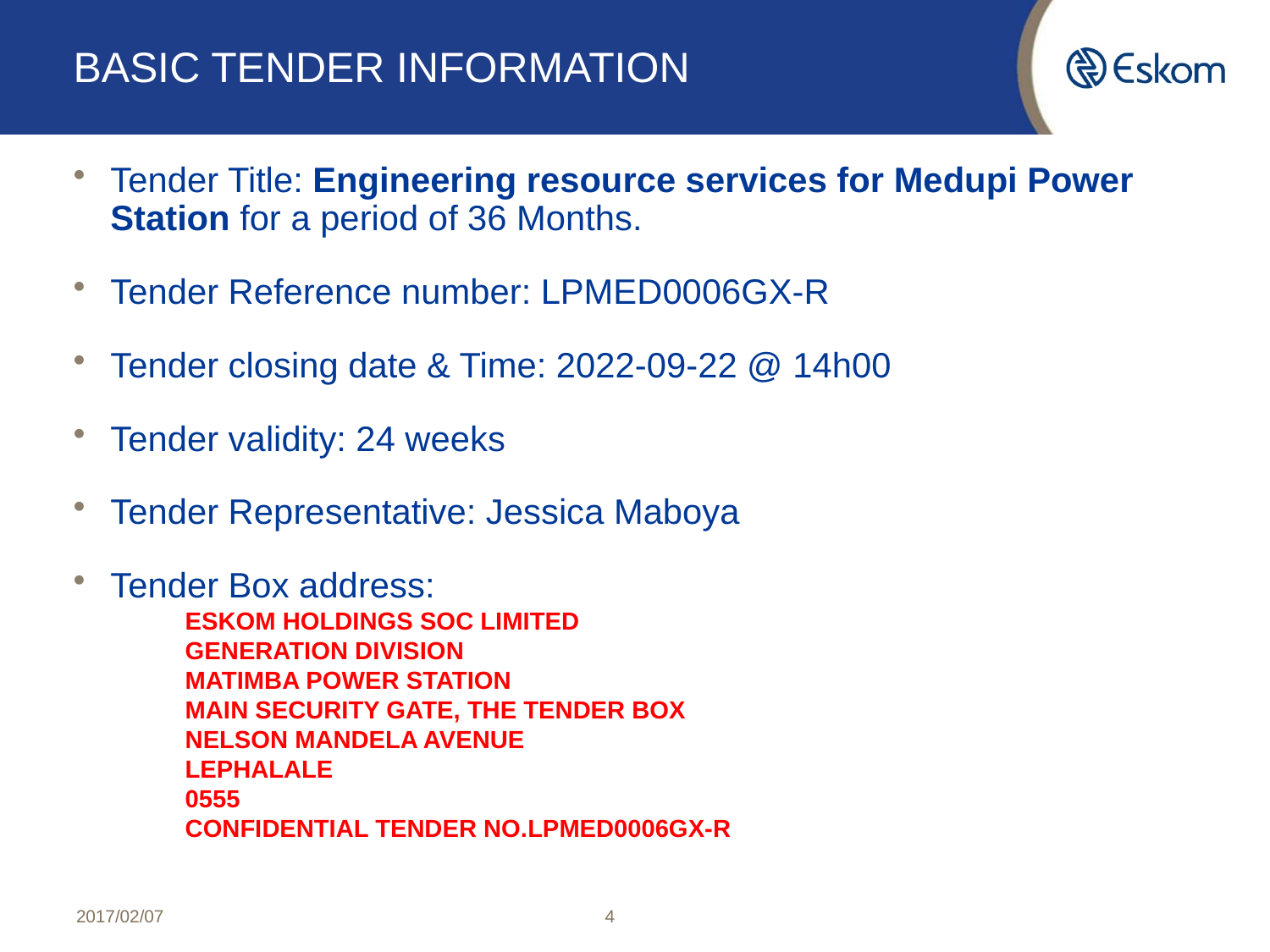

# BASIC TENDER INFORMATION
Tender Title: Engineering resource services for Medupi Power Station for a period of 36 Months.
Tender Reference number: LPMED0006GX-R
Tender closing date & Time: 2022-09-22 @ 14h00
Tender validity: 24 weeks
Tender Representative: Jessica Maboya
Tender Box address:
ESKOM HOLDINGS SOC LIMITED
GENERATION DIVISION
MATIMBA POWER STATION
MAIN SECURITY GATE, THE TENDER BOX
NELSON MANDELA AVENUE
LEPHALALE
0555
CONFIDENTIAL TENDER NO.LPMED0006GX-R

2017/02/07
4